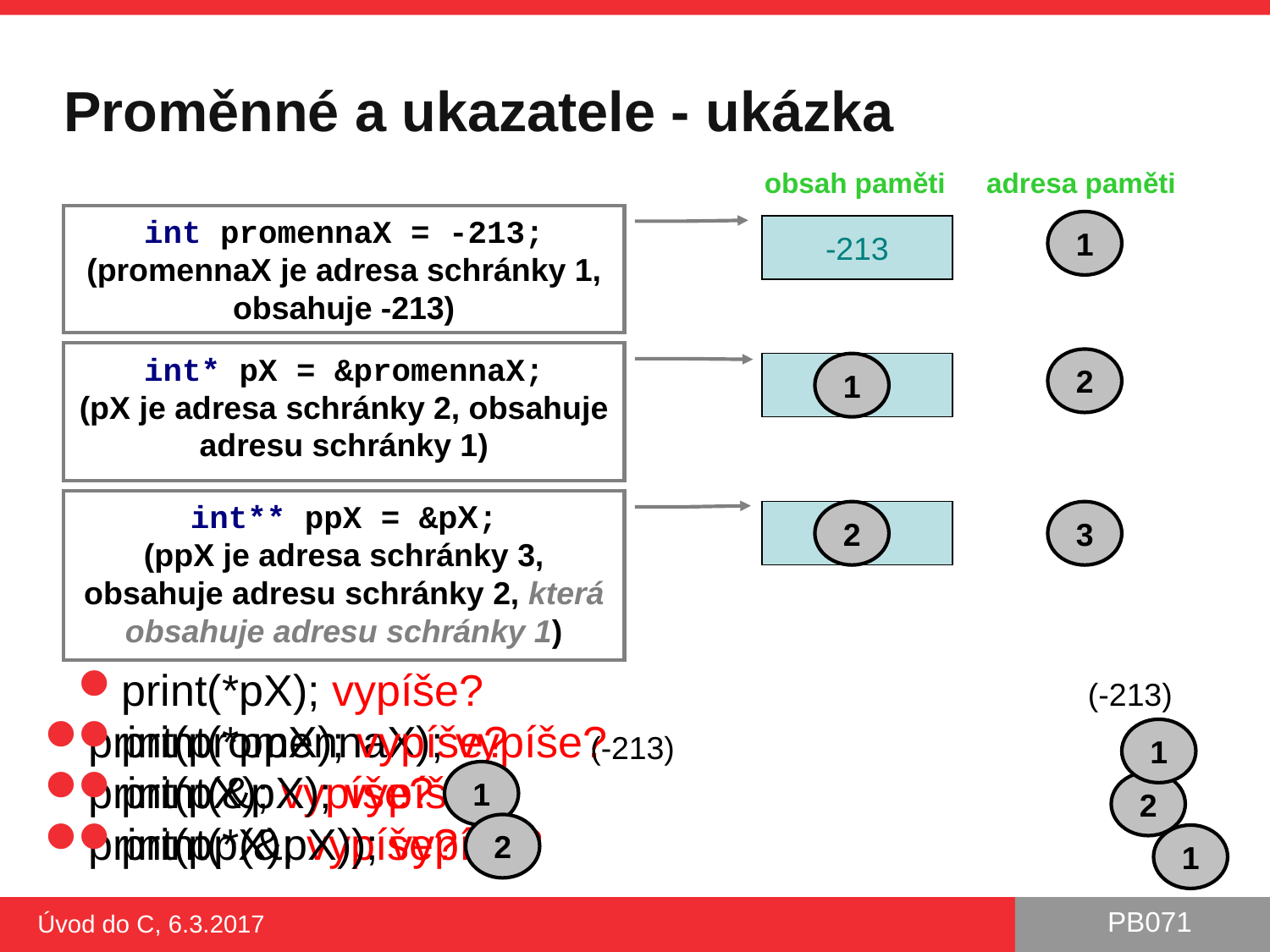

# Proměnné a ukazatele - ukázka
obsah paměti
adresa paměti

print(promennaX); vypíše?
print(pX); vypíše?
print(ppX); vypíše?

print(*pX); vypíše?
print(*ppX); vypíše?
print(&pX); vypíše?
print(*(&pX)); vypíše?
int promennaX = -213;
(promennaX je adresa schránky 1, obsahuje -213)
1
-213
int* pX = &promennaX;
(pX je adresa schránky 2, obsahuje adresu schránky 1)
2

1
int** ppX = &pX;
(ppX je adresa schránky 3, obsahuje adresu schránky 2, která obsahuje adresu schránky 1)

2
3
(-213)
1
(-213)
1
2
2
1
Úvod do C, 6.3.2017